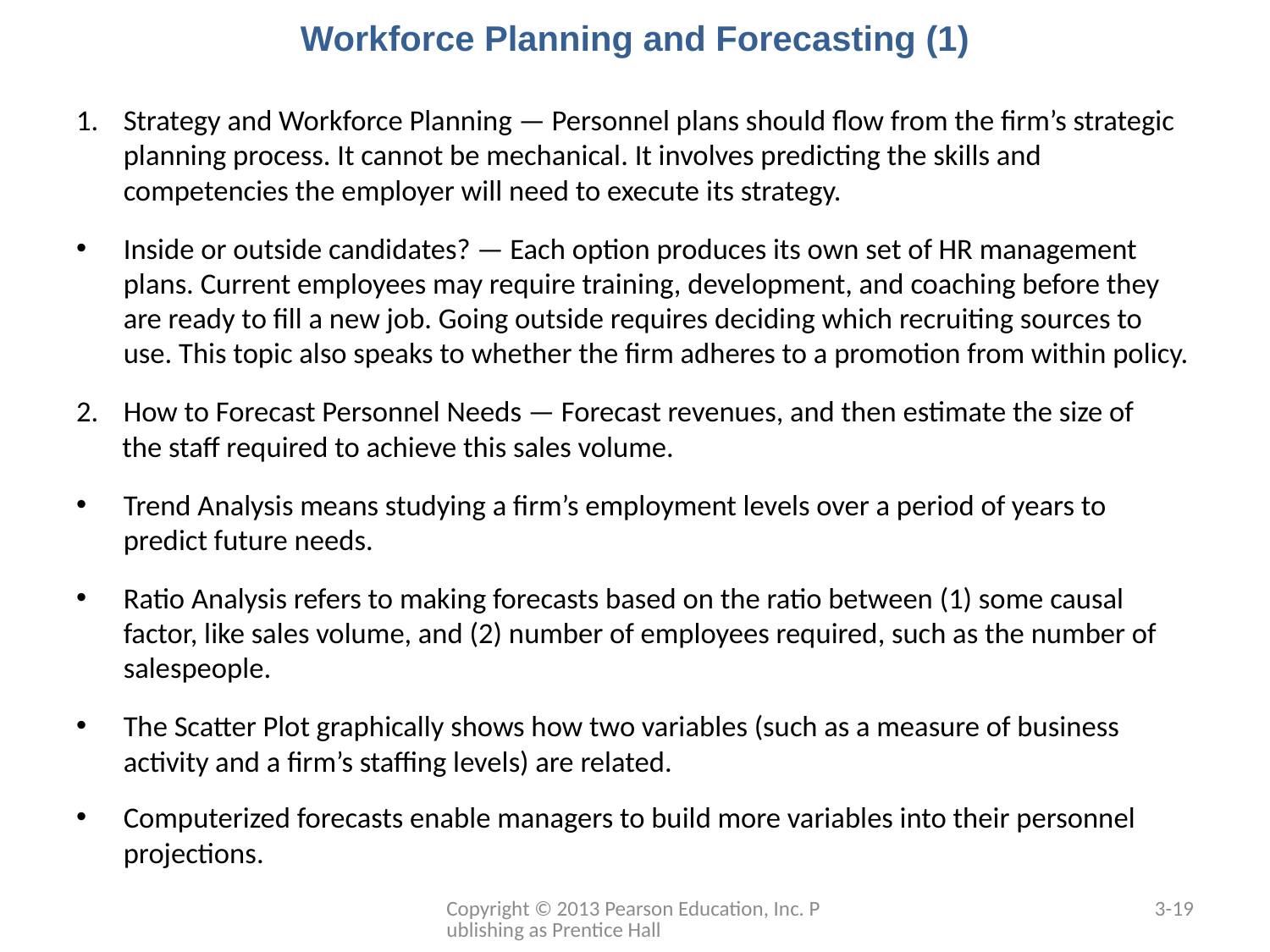

# Workforce Planning and Forecasting (1)
Strategy and Workforce Planning — Personnel plans should flow from the firm’s strategic planning process. It cannot be mechanical. It involves predicting the skills and competencies the employer will need to execute its strategy.

Inside or outside candidates? — Each option produces its own set of HR management plans. Current employees may require training, development, and coaching before they are ready to fill a new job. Going outside requires deciding which recruiting sources to use. This topic also speaks to whether the firm adheres to a promotion from within policy.

How to Forecast Personnel Needs — Forecast revenues, and then estimate the size of
       the staff required to achieve this sales volume.

Trend Analysis means studying a firm’s employment levels over a period of years to predict future needs.

Ratio Analysis refers to making forecasts based on the ratio between (1) some causal factor, like sales volume, and (2) number of employees required, such as the number of salespeople.

The Scatter Plot graphically shows how two variables (such as a measure of business activity and a firm’s staffing levels) are related.

Computerized forecasts enable managers to build more variables into their personnel projections.

Copyright © 2013 Pearson Education, Inc. Publishing as Prentice Hall
3-19